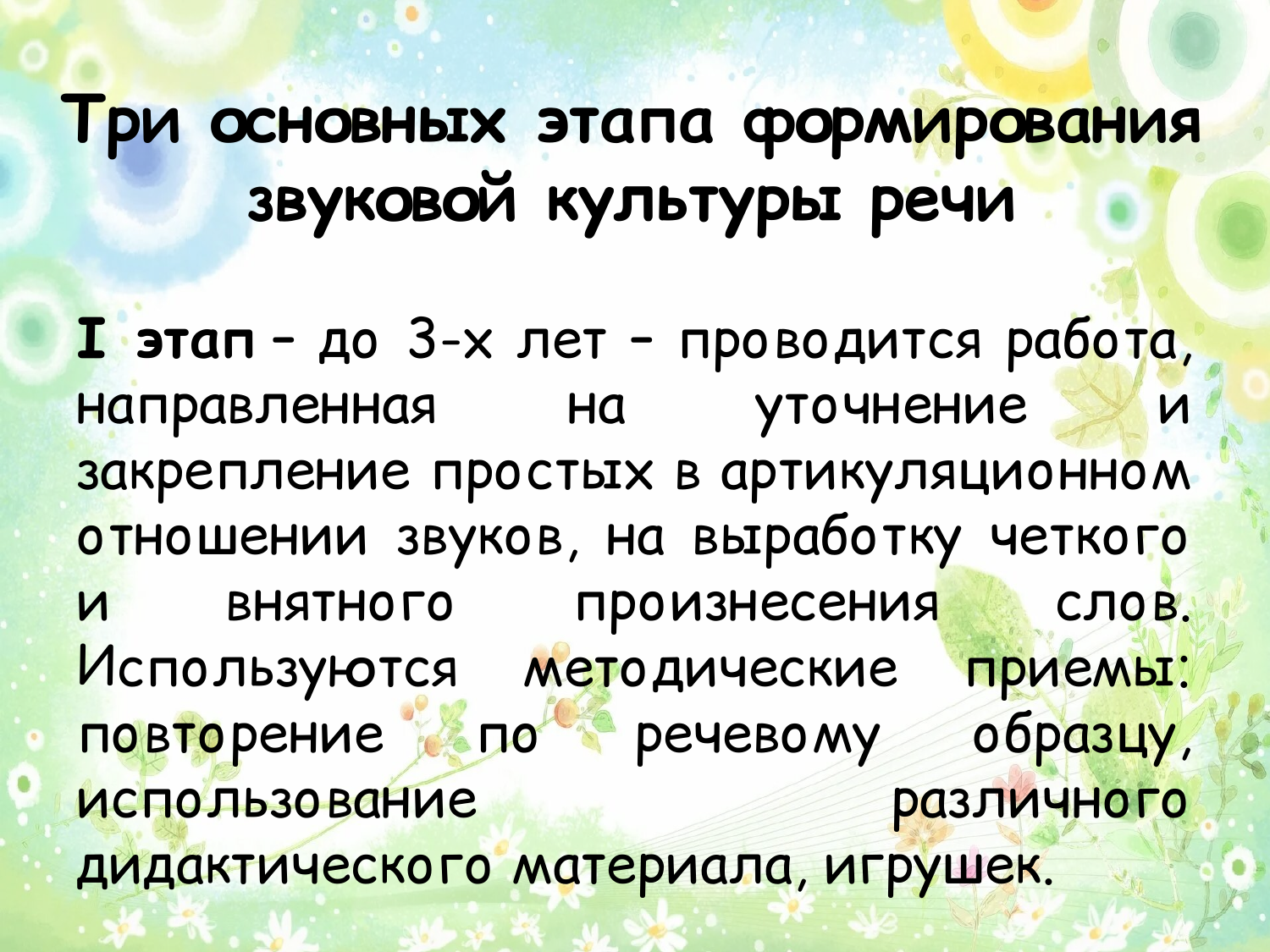

# Три основных этапа формирования звуковой культуры речи
I этап – до 3-х лет – проводится работа, направленная на уточнение и закрепление простых в артикуляционном отношении звуков, на выработку четкого и внятного произнесения слов. Используются методические приемы: повторение по речевому образцу, использование различного дидактического материала, игрушек.